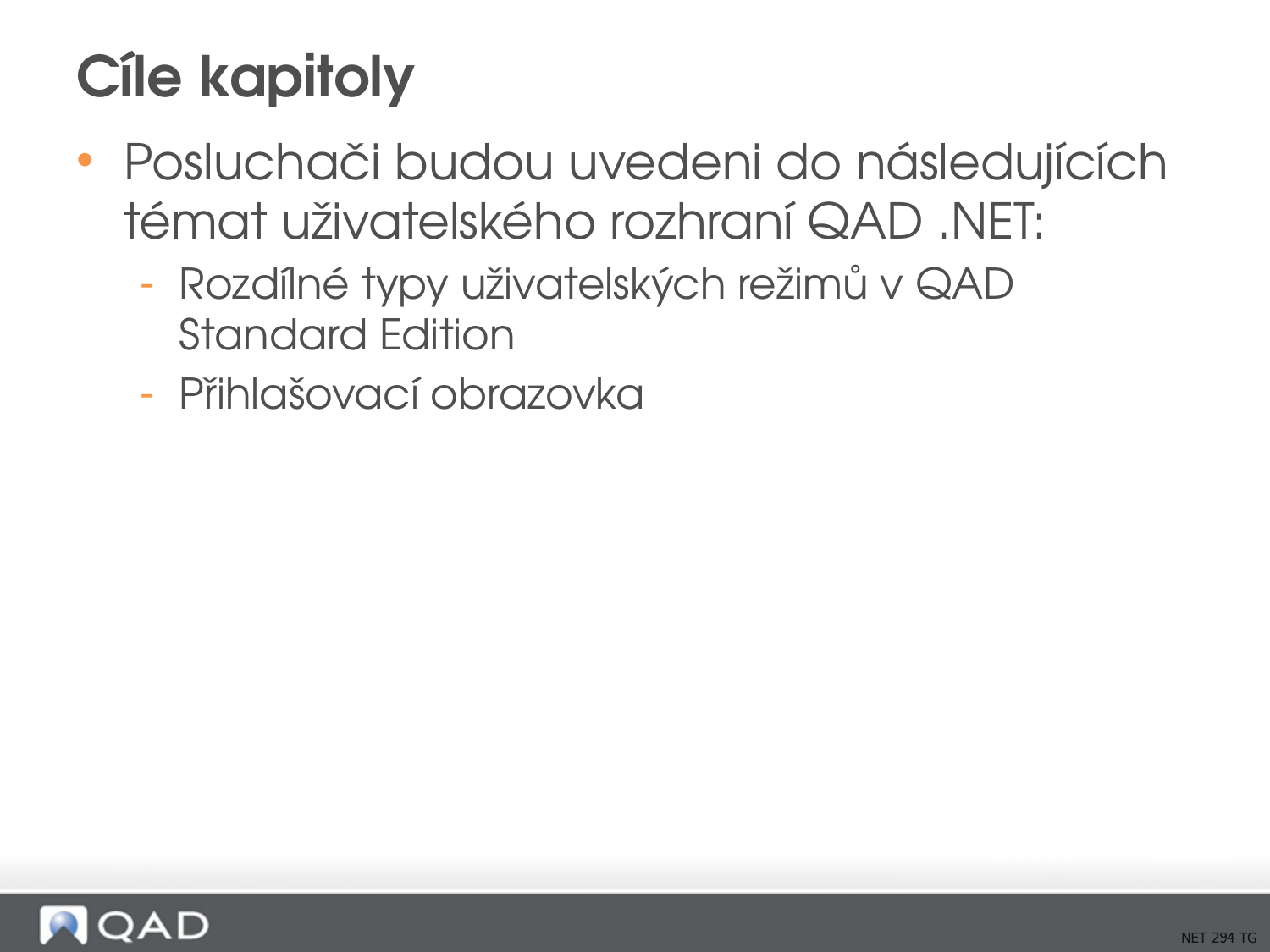

# Cíle kapitoly
Posluchači budou uvedeni do následujících témat uživatelského rozhraní QAD .NET:
Rozdílné typy uživatelských režimů v QAD Standard Edition
Přihlašovací obrazovka
NET 294 TG